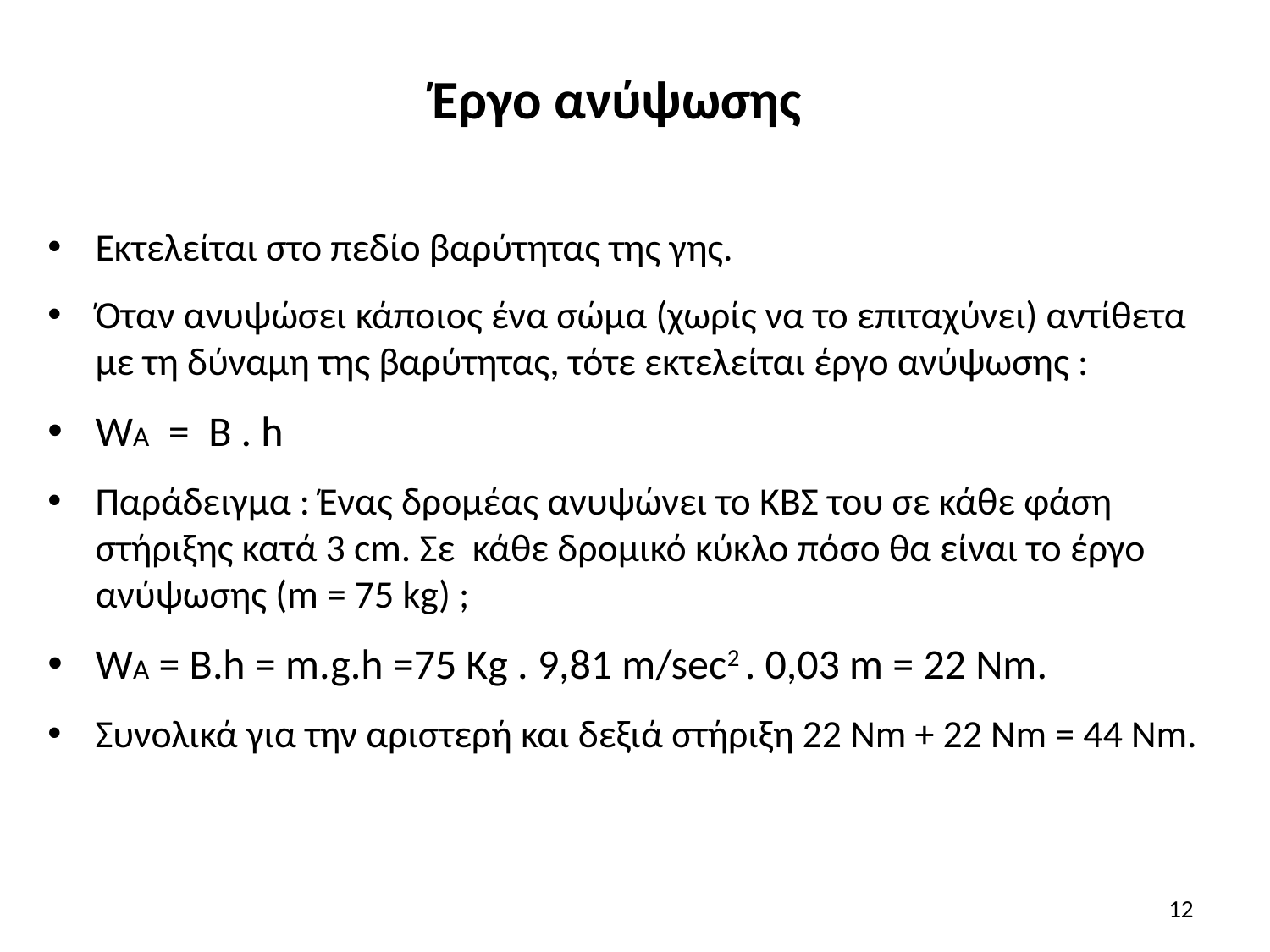

# Έργο ανύψωσης
Εκτελείται στο πεδίο βαρύτητας της γης.
Όταν ανυψώσει κάποιος ένα σώμα (χωρίς να το επιταχύνει) αντίθετα με τη δύναμη της βαρύτητας, τότε εκτελείται έργο ανύψωσης :
WA  =  B . h
Παράδειγμα : Ένας δρομέας ανυψώνει το ΚΒΣ του σε κάθε φάση στήριξης κατά 3 cm. Σε  κάθε δρομικό κύκλο πόσο θα είναι το έργο ανύψωσης (m = 75 kg) ;
WA = B.h = m.g.h =75 Kg . 9,81 m/sec2 . 0,03 m = 22 Nm.
Συνολικά για την αριστερή και δεξιά στήριξη 22 Nm + 22 Nm = 44 Nm.
12